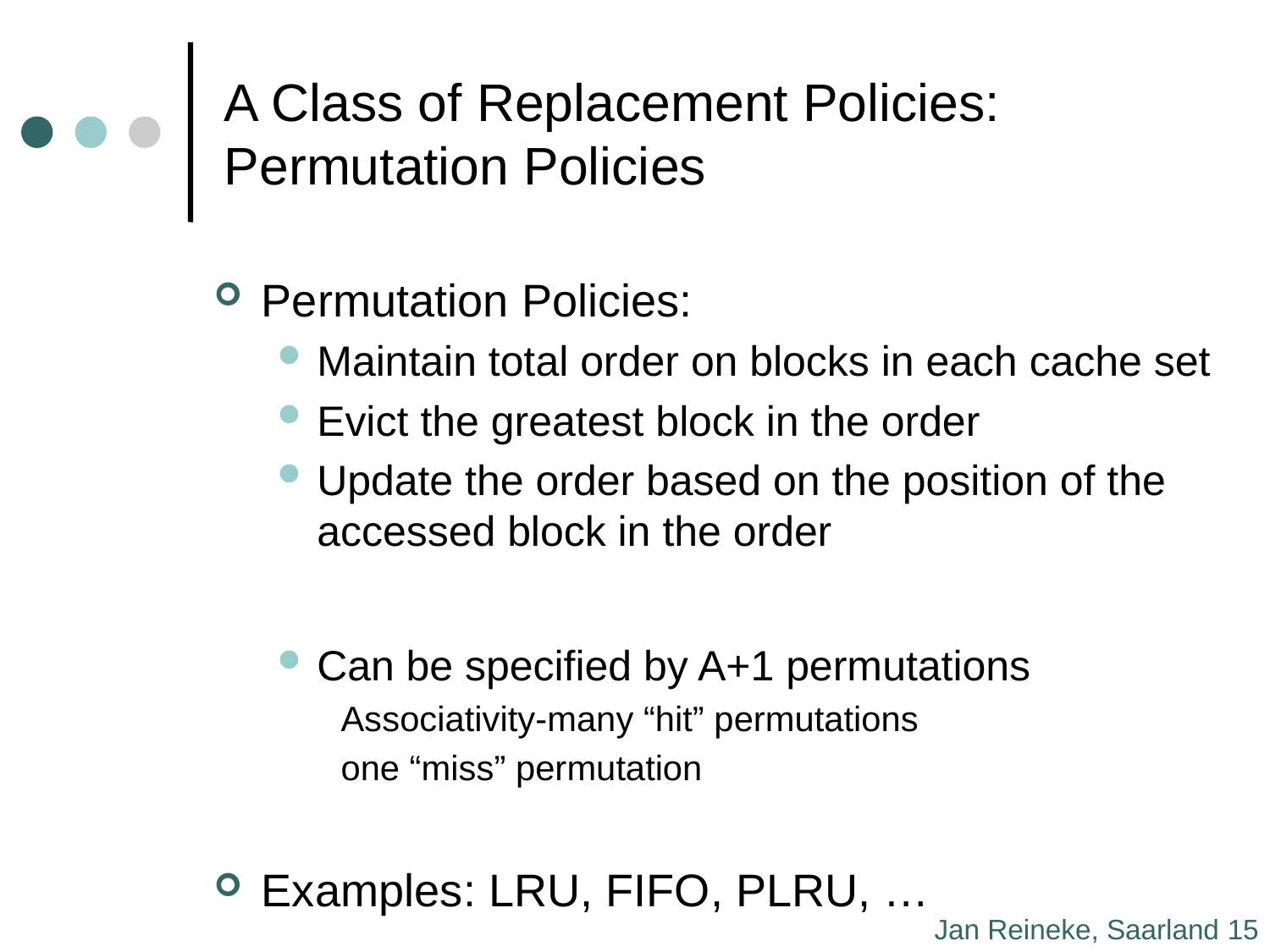

# A Class of Replacement Policies: Permutation Policies
Permutation Policies:
Maintain total order on blocks in each cache set
Evict the greatest block in the order
Update the order based on the position of the accessed block in the order

Can be specified by A+1 permutations
Associativity-many “hit” permutations
one “miss” permutation

Examples: LRU, FIFO, PLRU, …